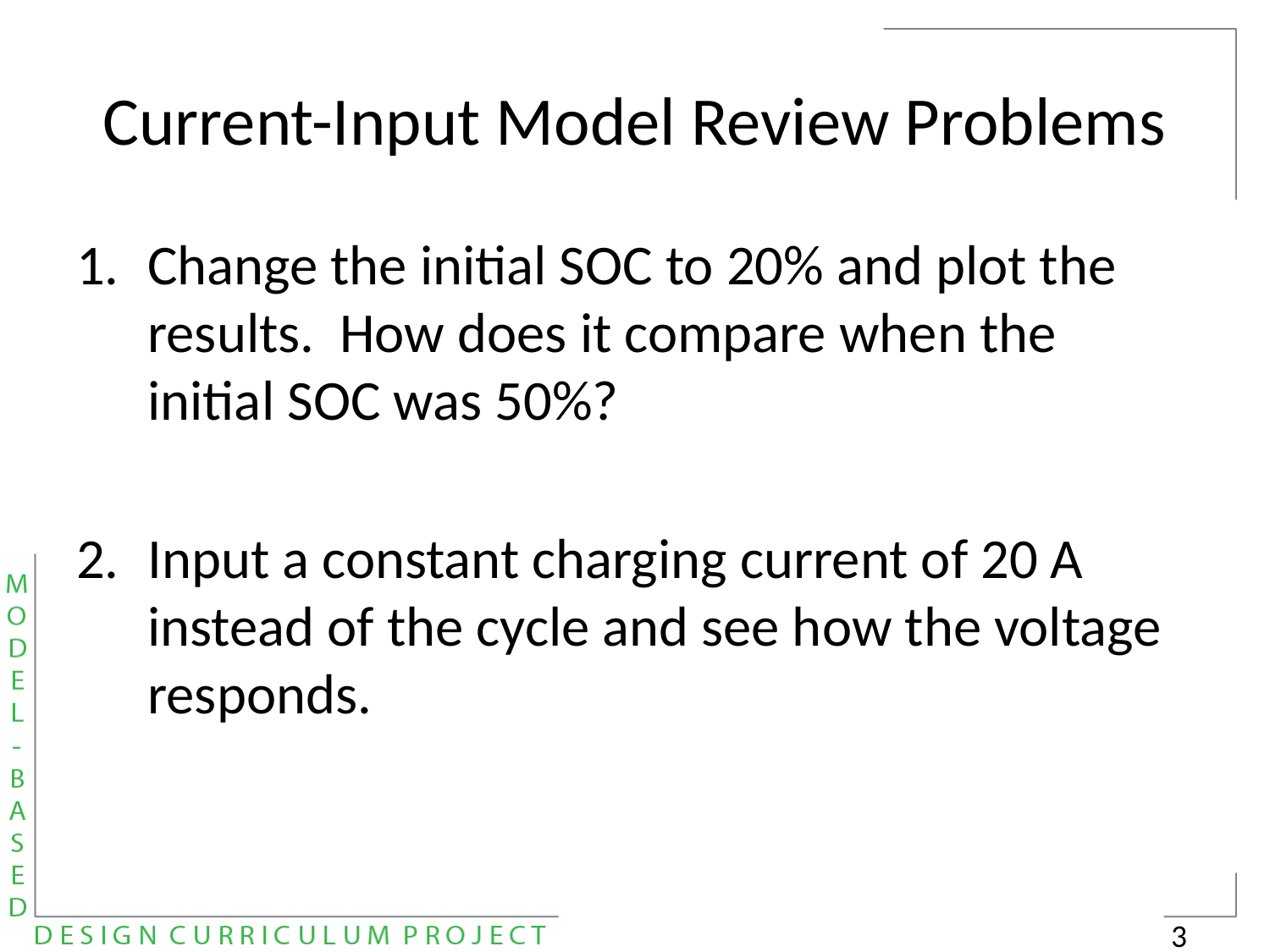

# Current-Input Model Review Problems
Change the initial SOC to 20% and plot the results.  How does it compare when the initial SOC was 50%?

Input a constant charging current of 20 A instead of the cycle and see how the voltage responds.